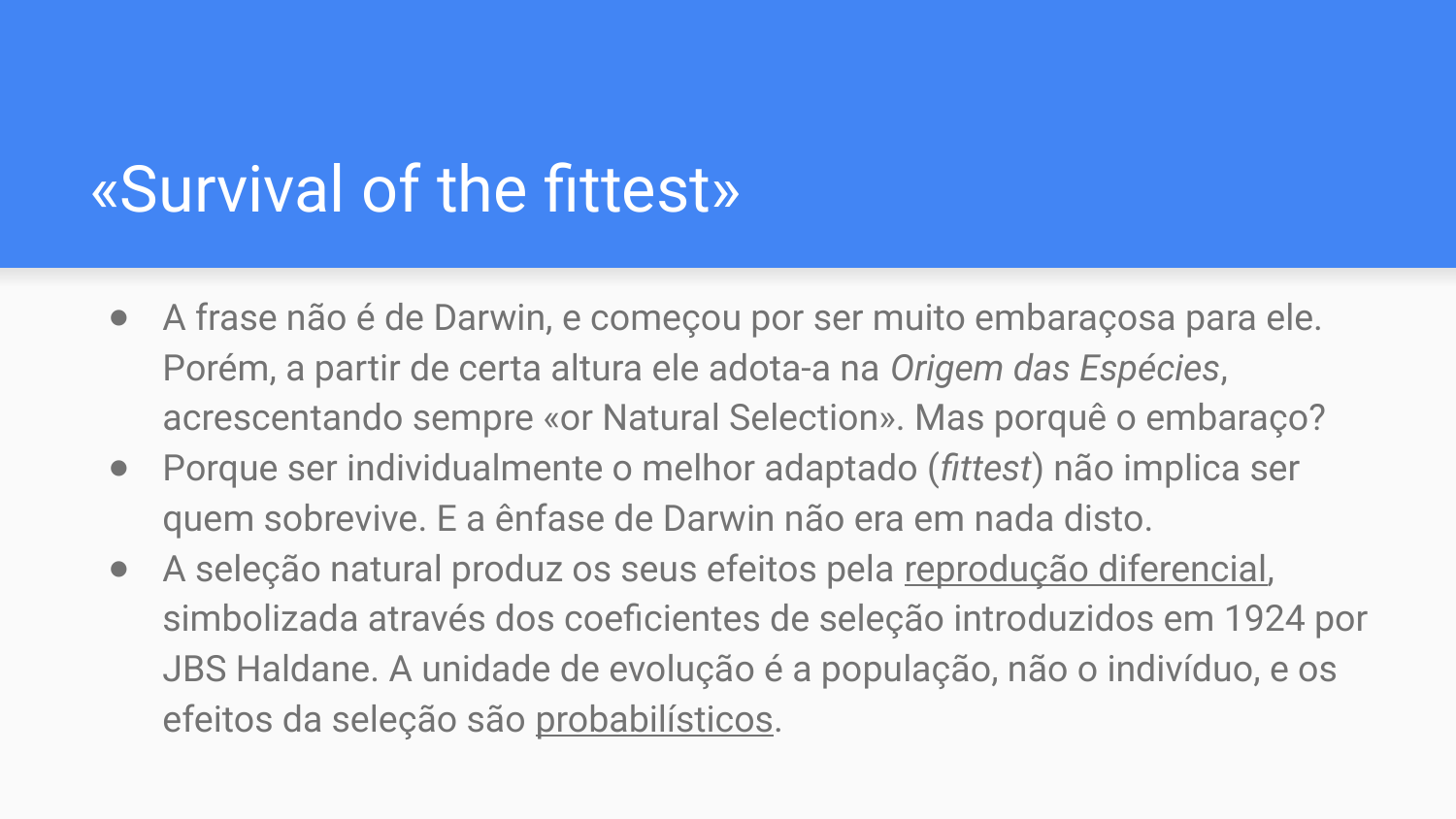

# «Survival of the fittest»
A frase não é de Darwin, e começou por ser muito embaraçosa para ele. Porém, a partir de certa altura ele adota-a na Origem das Espécies, acrescentando sempre «or Natural Selection». Mas porquê o embaraço?
Porque ser individualmente o melhor adaptado (fittest) não implica ser quem sobrevive. E a ênfase de Darwin não era em nada disto.
A seleção natural produz os seus efeitos pela reprodução diferencial, simbolizada através dos coeficientes de seleção introduzidos em 1924 por JBS Haldane. A unidade de evolução é a população, não o indivíduo, e os efeitos da seleção são probabilísticos.